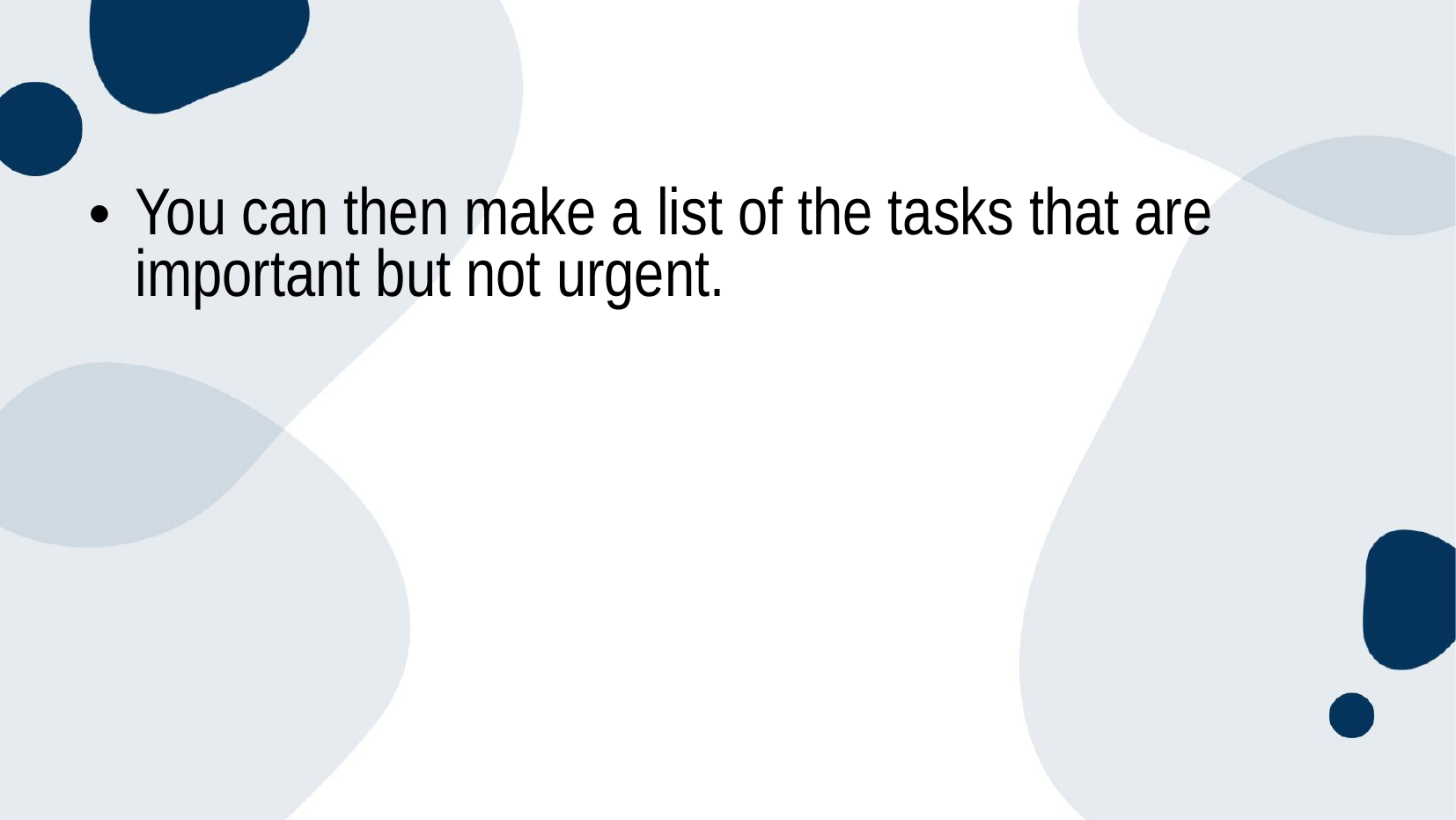

You can then make a list of the tasks that are important but not urgent.